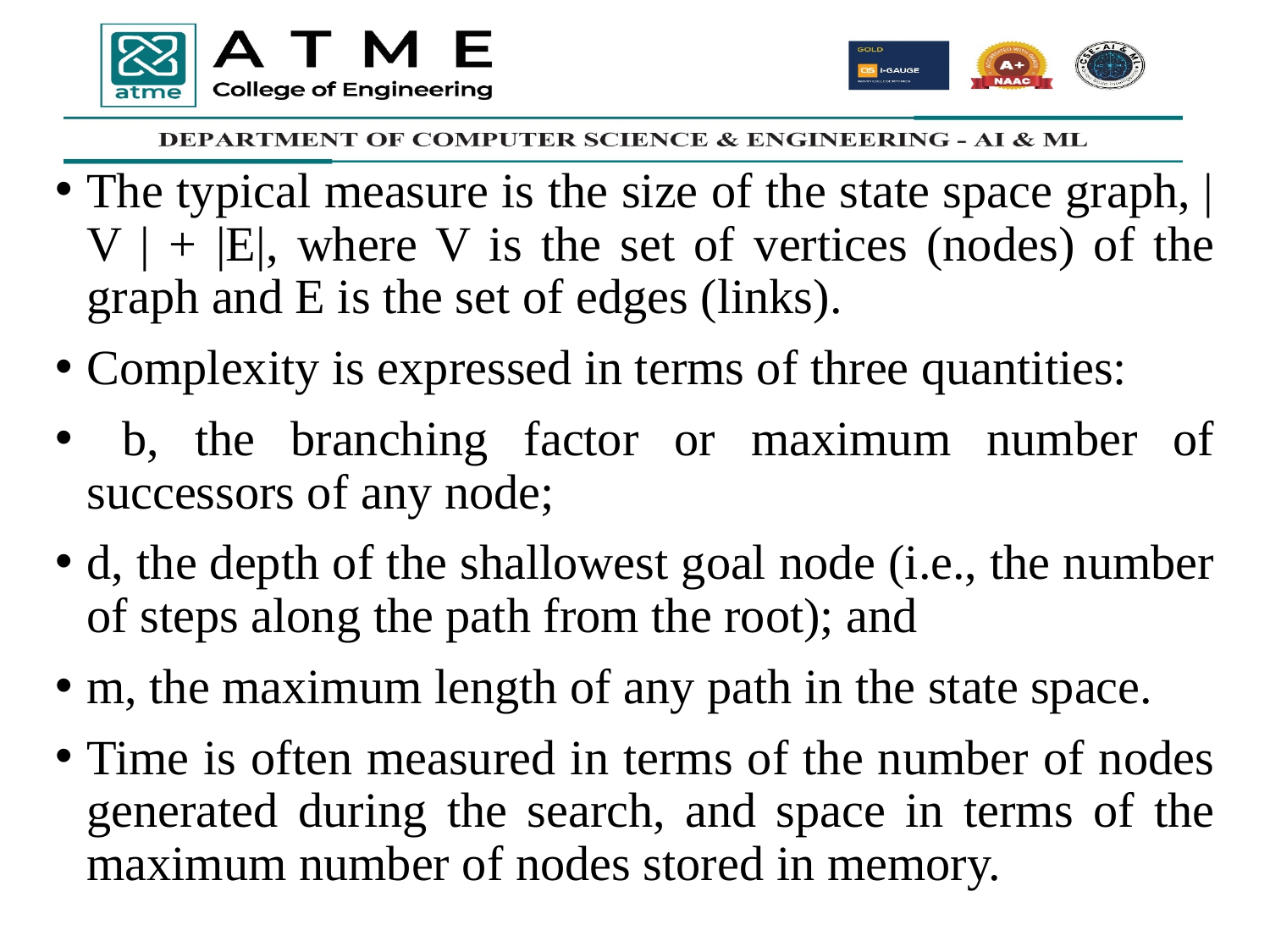

The typical measure is the size of the state space graph, |V | + |E|, where V is the set of vertices (nodes) of the graph and E is the set of edges (links).
Complexity is expressed in terms of three quantities:
 b, the branching factor or maximum number of successors of any node;
d, the depth of the shallowest goal node (i.e., the number of steps along the path from the root); and
m, the maximum length of any path in the state space.
Time is often measured in terms of the number of nodes generated during the search, and space in terms of the maximum number of nodes stored in memory.